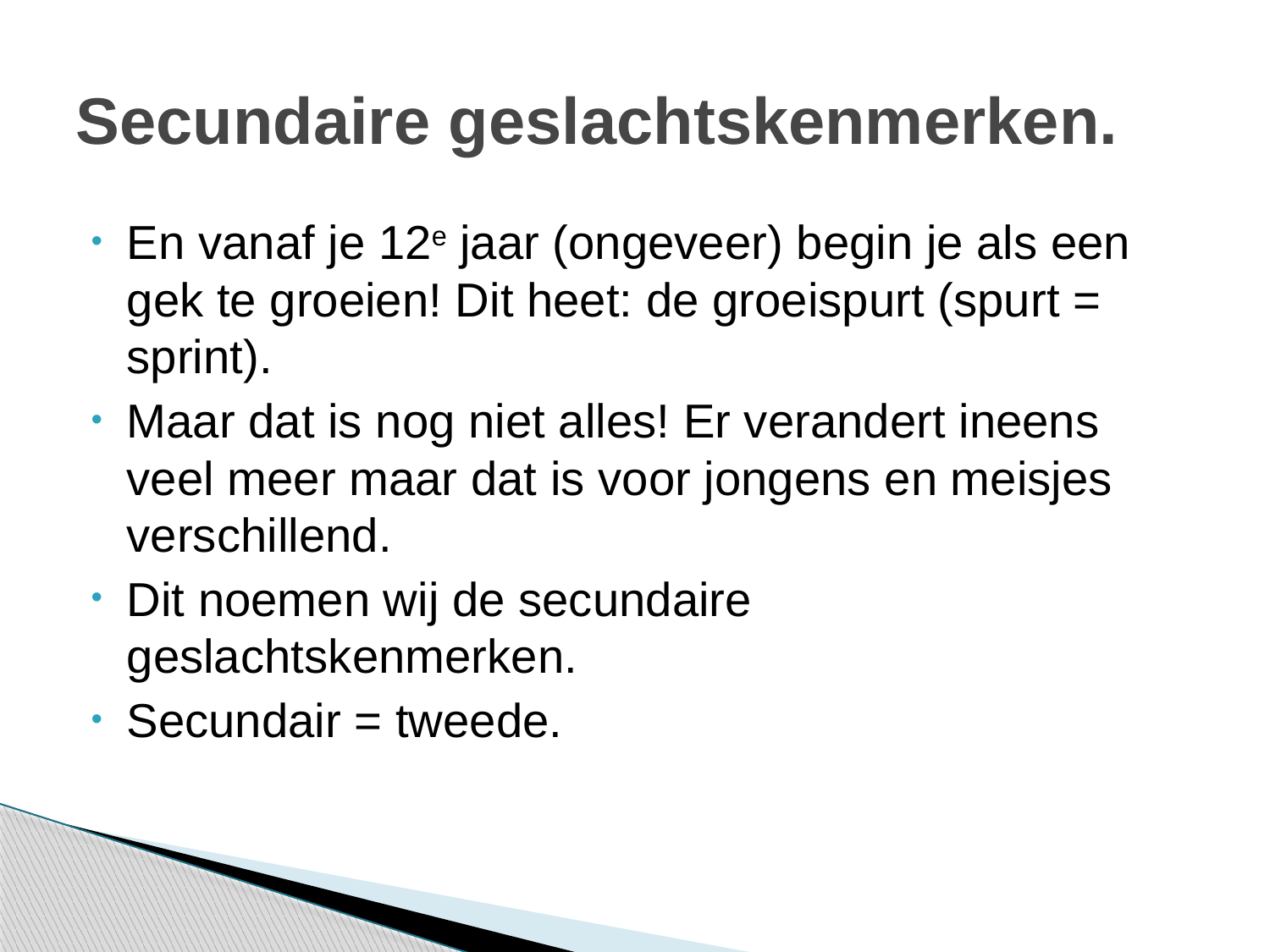

# Secundaire geslachtskenmerken.
En vanaf je 12e jaar (ongeveer) begin je als een gek te groeien! Dit heet: de groeispurt (spurt = sprint).
Maar dat is nog niet alles! Er verandert ineens veel meer maar dat is voor jongens en meisjes verschillend.
Dit noemen wij de secundaire geslachtskenmerken.
Secundair = tweede.